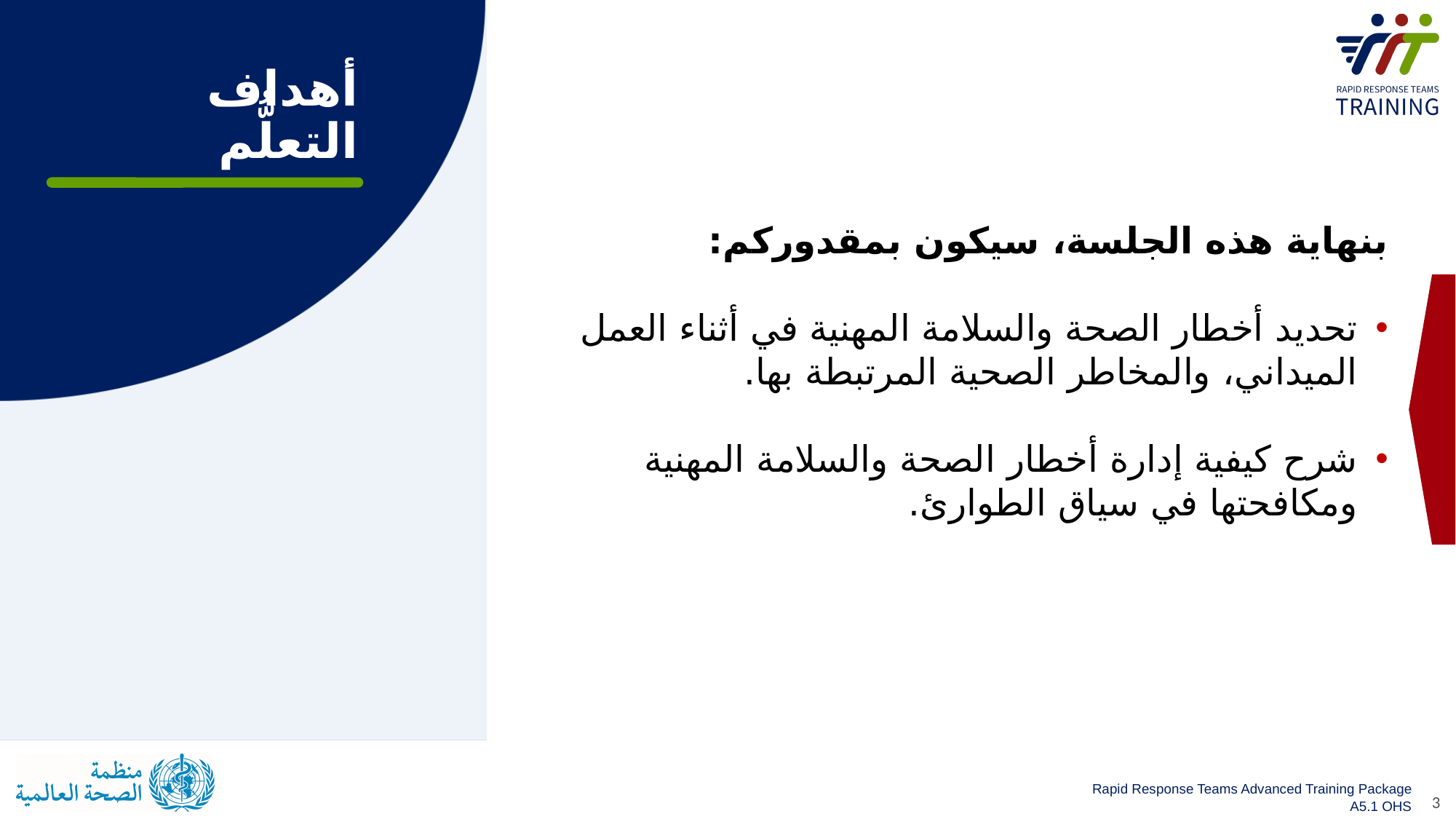

# أهداف التعلُّم
بنهاية هذه الجلسة، سيكون بمقدوركم:

تحديد أخطار الصحة والسلامة المهنية في أثناء العمل الميداني، والمخاطر الصحية المرتبطة بها.

شرح كيفية إدارة أخطار الصحة والسلامة المهنية ومكافحتها في سياق الطوارئ.
3